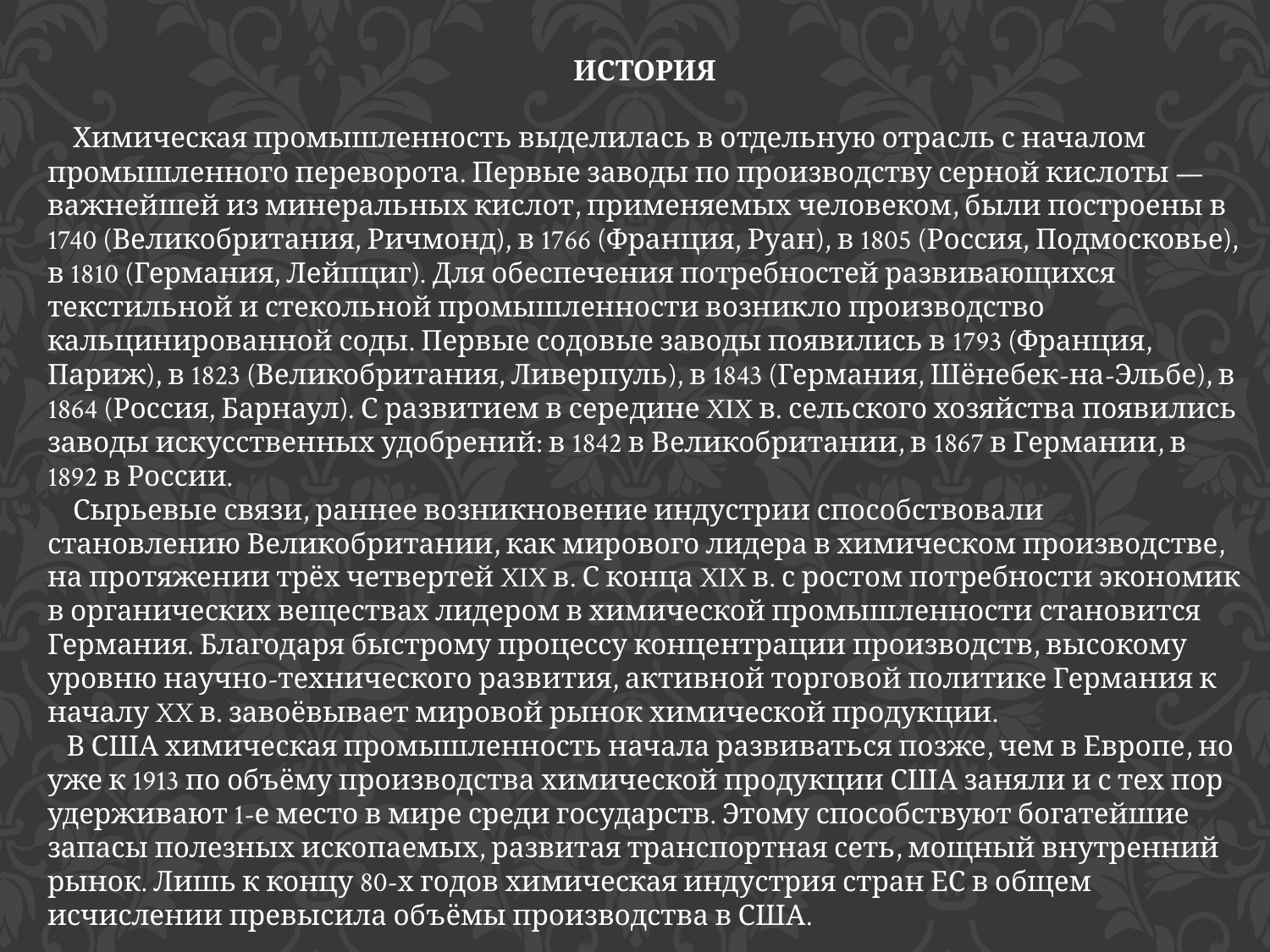

ИСТОРИЯ

    Химическая промышленность выделилась в отдельную отрасль с началом промышленного переворота. Первые заводы по производству серной кислоты — важнейшей из минеральных кислот, применяемых человеком, были построены в 1740 (Великобритания, Ричмонд), в 1766 (Франция, Руан), в 1805 (Россия, Подмосковье), в 1810 (Германия, Лейпциг). Для обеспечения потребностей развивающихся текстильной и стекольной промышленности возникло производство кальцинированной соды. Первые содовые заводы появились в 1793 (Франция, Париж), в 1823 (Великобритания, Ливерпуль), в 1843 (Германия, Шёнебек-на-Эльбе), в 1864 (Россия, Барнаул). С развитием в середине XIX в. сельского хозяйства появились заводы искусственных удобрений: в 1842 в Великобритании, в 1867 в Германии, в 1892 в России.
    Сырьевые связи, раннее возникновение индустрии способствовали становлению Великобритании, как мирового лидера в химическом производстве, на протяжении трёх четвертей XIX в. С конца XIX в. с ростом потребности экономик в органических веществах лидером в химической промышленности становится Германия. Благодаря быстрому процессу концентрации производств, высокому уровню научно-технического развития, активной торговой политике Германия к началу XX в. завоёвывает мировой рынок химической продукции.
   В США химическая промышленность начала развиваться позже, чем в Европе, но уже к 1913 по объёму производства химической продукции США заняли и с тех пор удерживают 1-е место в мире среди государств. Этому способствуют богатейшие запасы полезных ископаемых, развитая транспортная сеть, мощный внутренний рынок. Лишь к концу 80-х годов химическая индустрия стран ЕС в общем исчислении превысила объёмы производства в США.